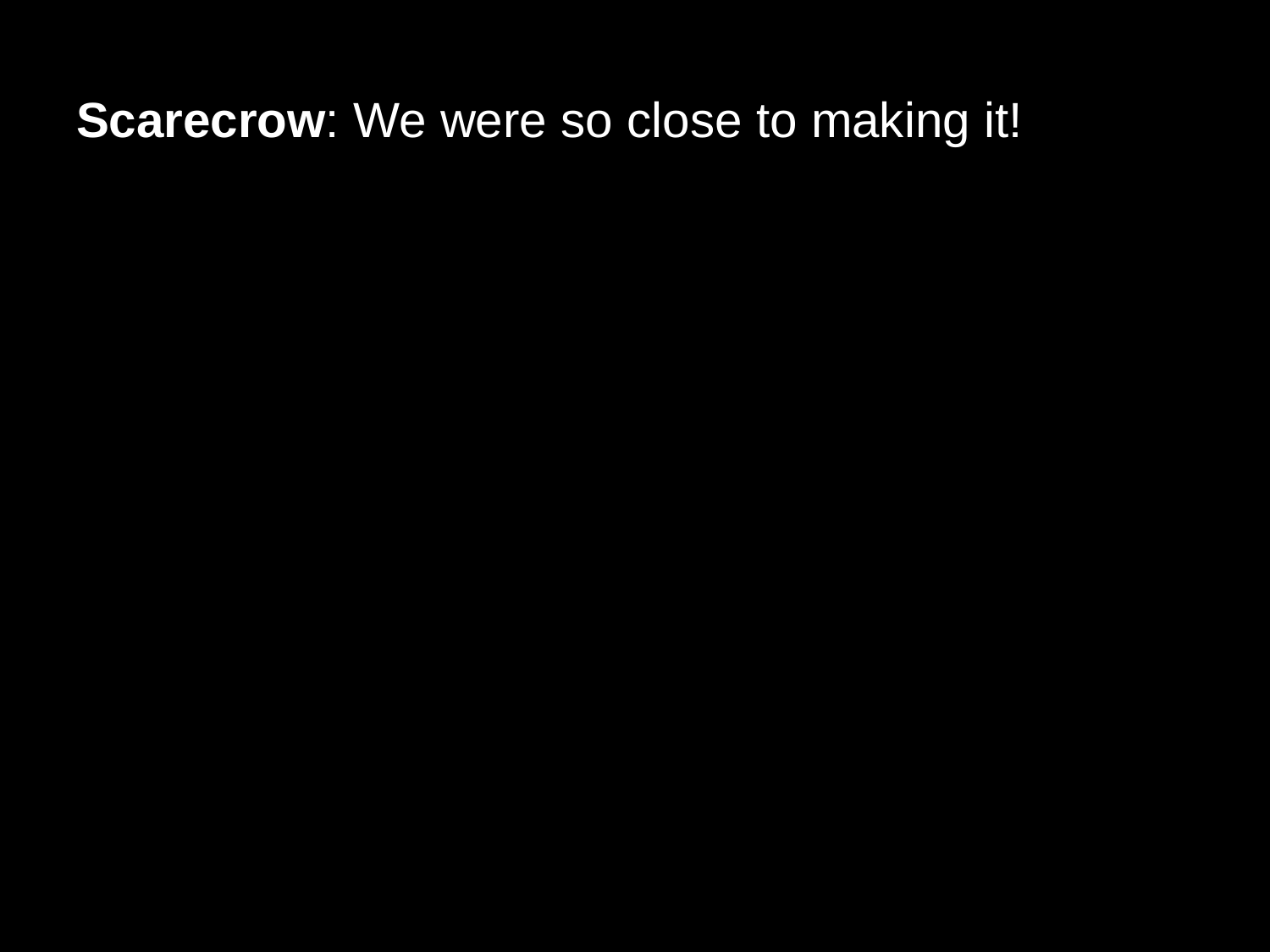

# Scarecrow: We were so close to making it!